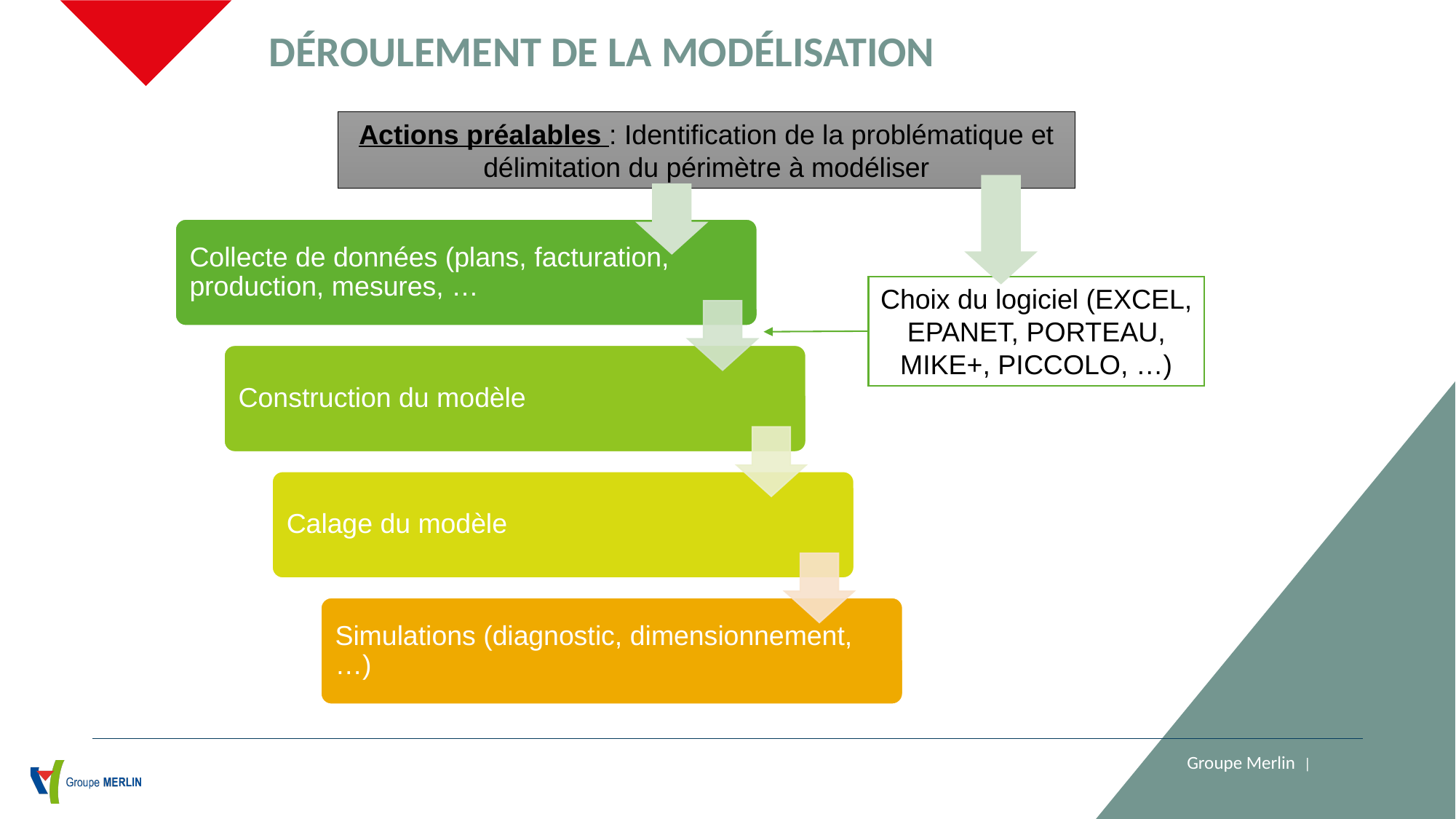

Déroulement de la modélisation
Actions préalables : Identification de la problématique et délimitation du périmètre à modéliser

Collecte de données (plans, facturation, production, mesures, …
Construction du modèle
Calage du modèle
Simulations (diagnostic, dimensionnement, …)

Choix du logiciel (EXCEL, EPANET, PORTEAU, MIKE+, PICCOLO, …)